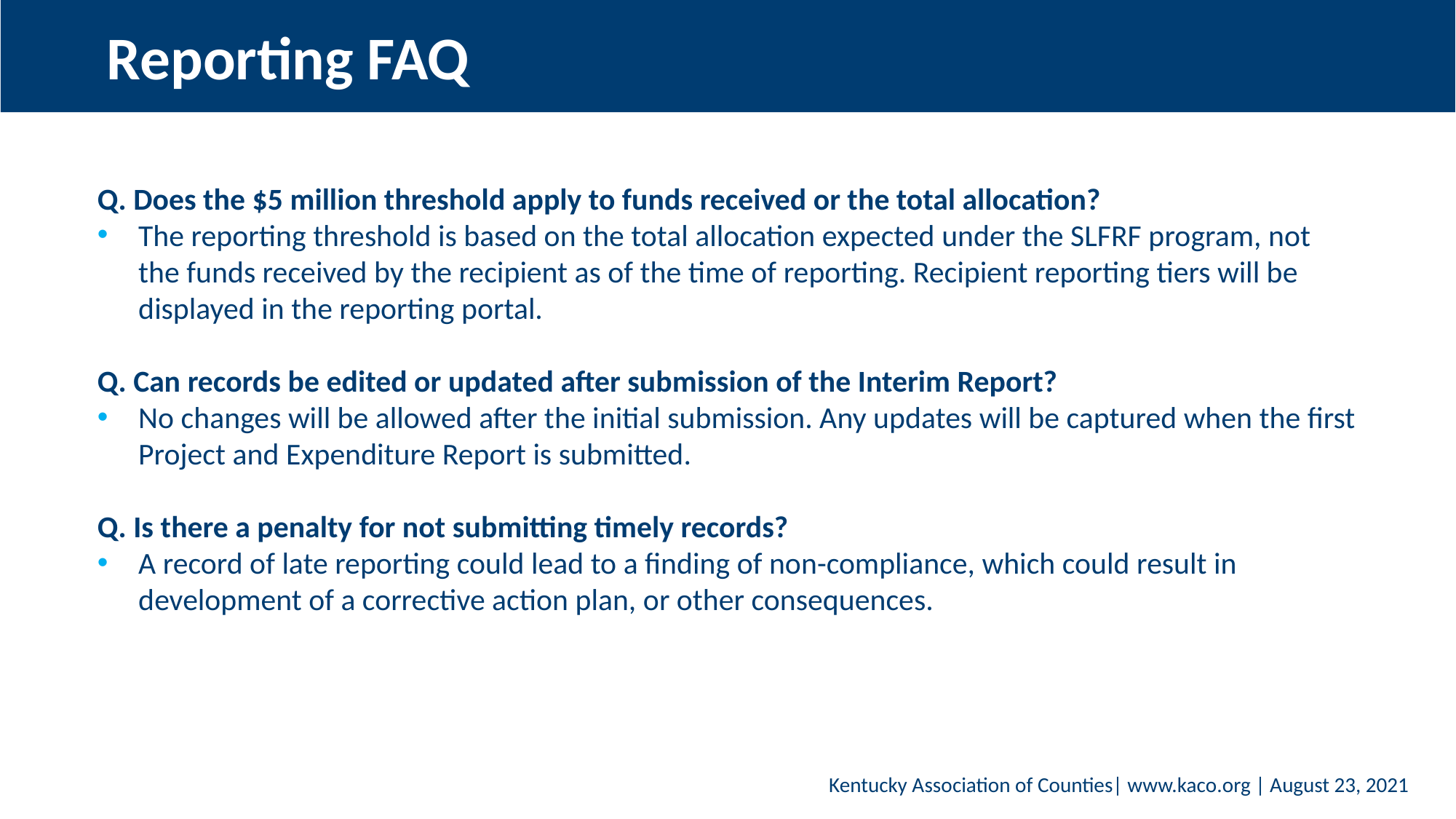

Reporting FAQ
Q. Does the $5 million threshold apply to funds received or the total allocation?
The reporting threshold is based on the total allocation expected under the SLFRF program, not the funds received by the recipient as of the time of reporting. Recipient reporting tiers will be displayed in the reporting portal.

Q. Can records be edited or updated after submission of the Interim Report?
No changes will be allowed after the initial submission. Any updates will be captured when the first Project and Expenditure Report is submitted.

Q. Is there a penalty for not submitting timely records?
A record of late reporting could lead to a finding of non-compliance, which could result in development of a corrective action plan, or other consequences.
Kentucky Association of Counties| www.kaco.org | August 23, 2021